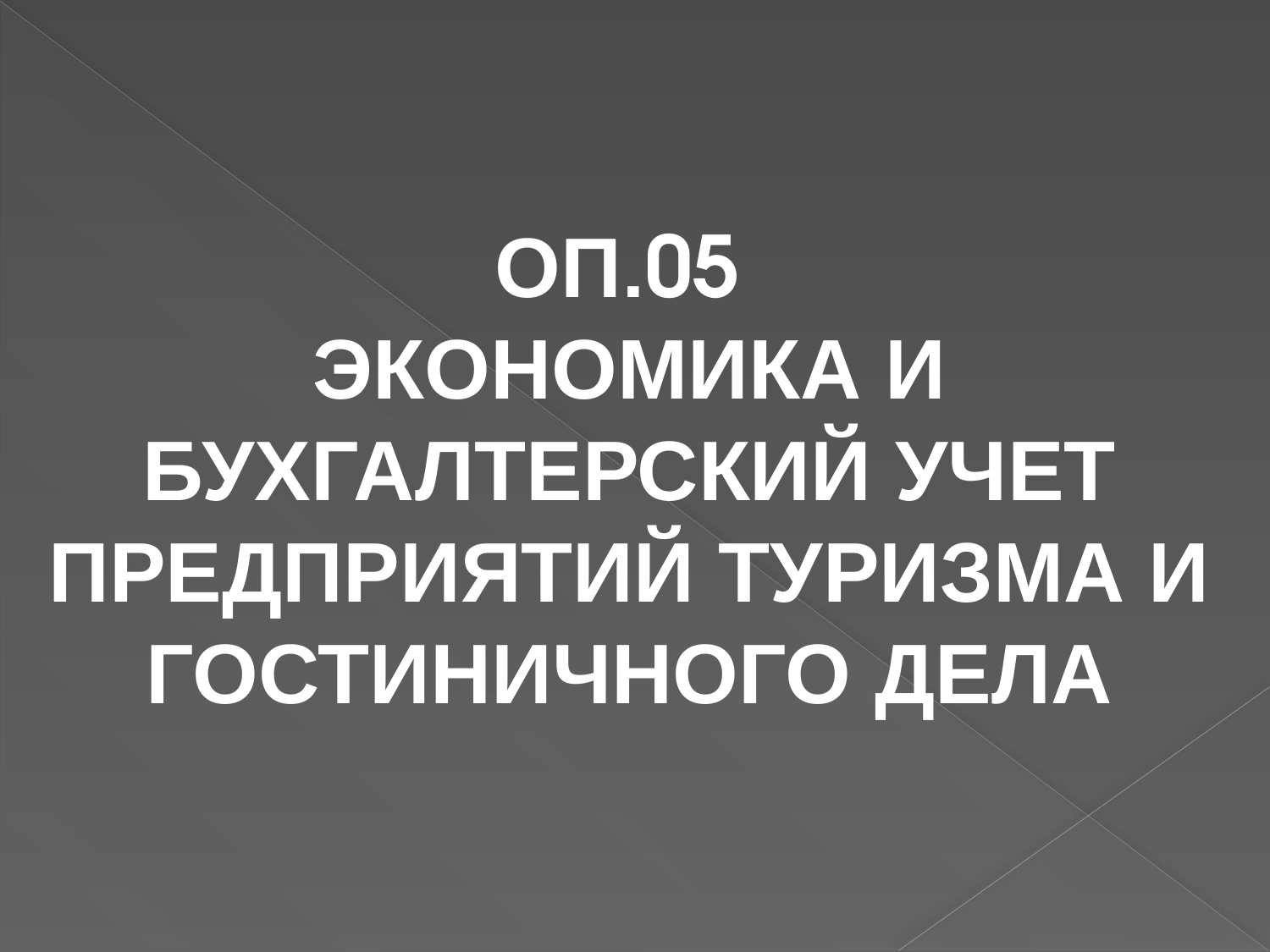

ОП.05
ЭКОНОМИКА И БУХГАЛТЕРСКИЙ УЧЕТ ПРЕДПРИЯТИЙ ТУРИЗМА И ГОСТИНИЧНОГО ДЕЛА